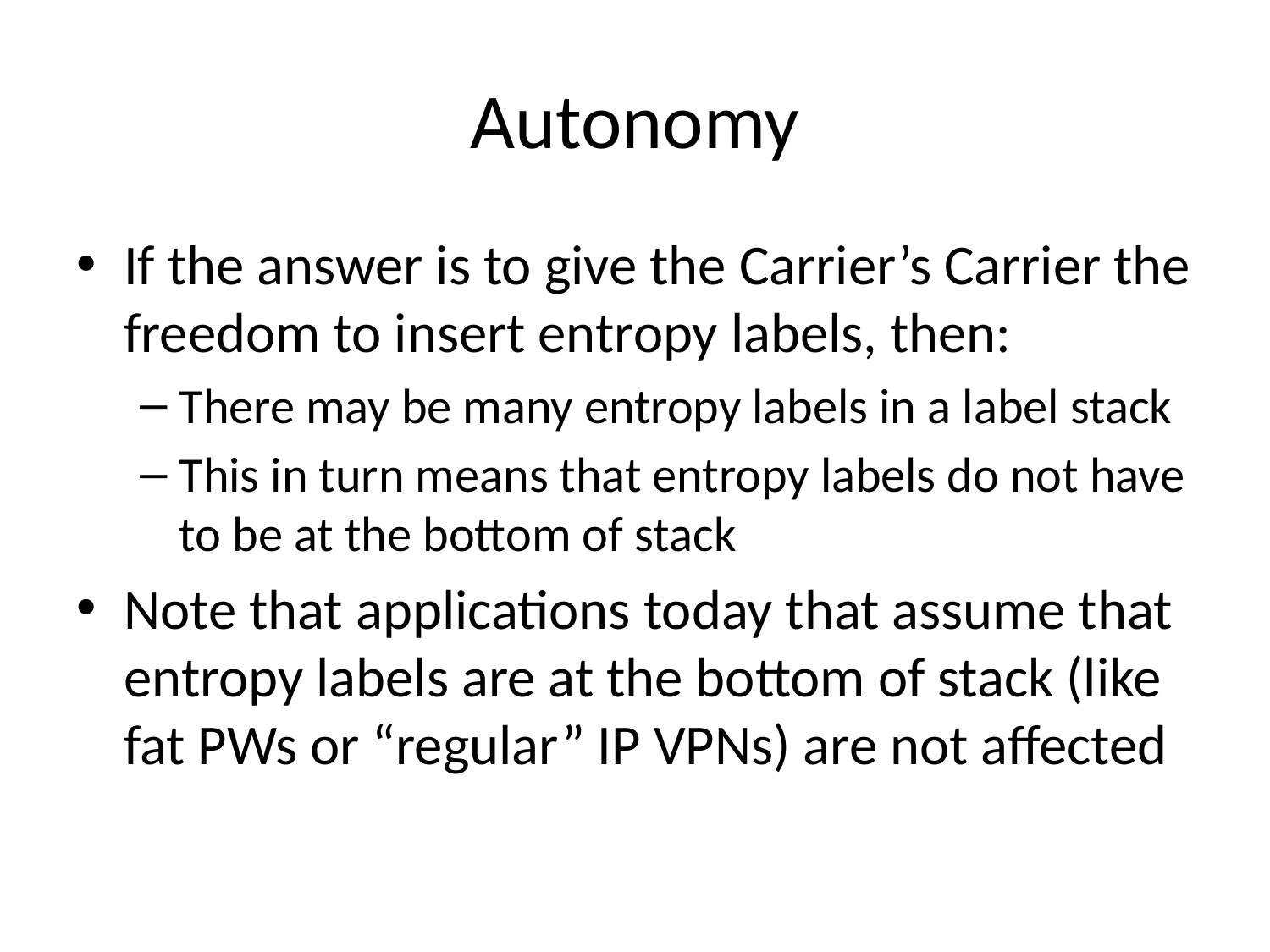

# Autonomy
If the answer is to give the Carrier’s Carrier the freedom to insert entropy labels, then:
There may be many entropy labels in a label stack
This in turn means that entropy labels do not have to be at the bottom of stack
Note that applications today that assume that entropy labels are at the bottom of stack (like fat PWs or “regular” IP VPNs) are not affected